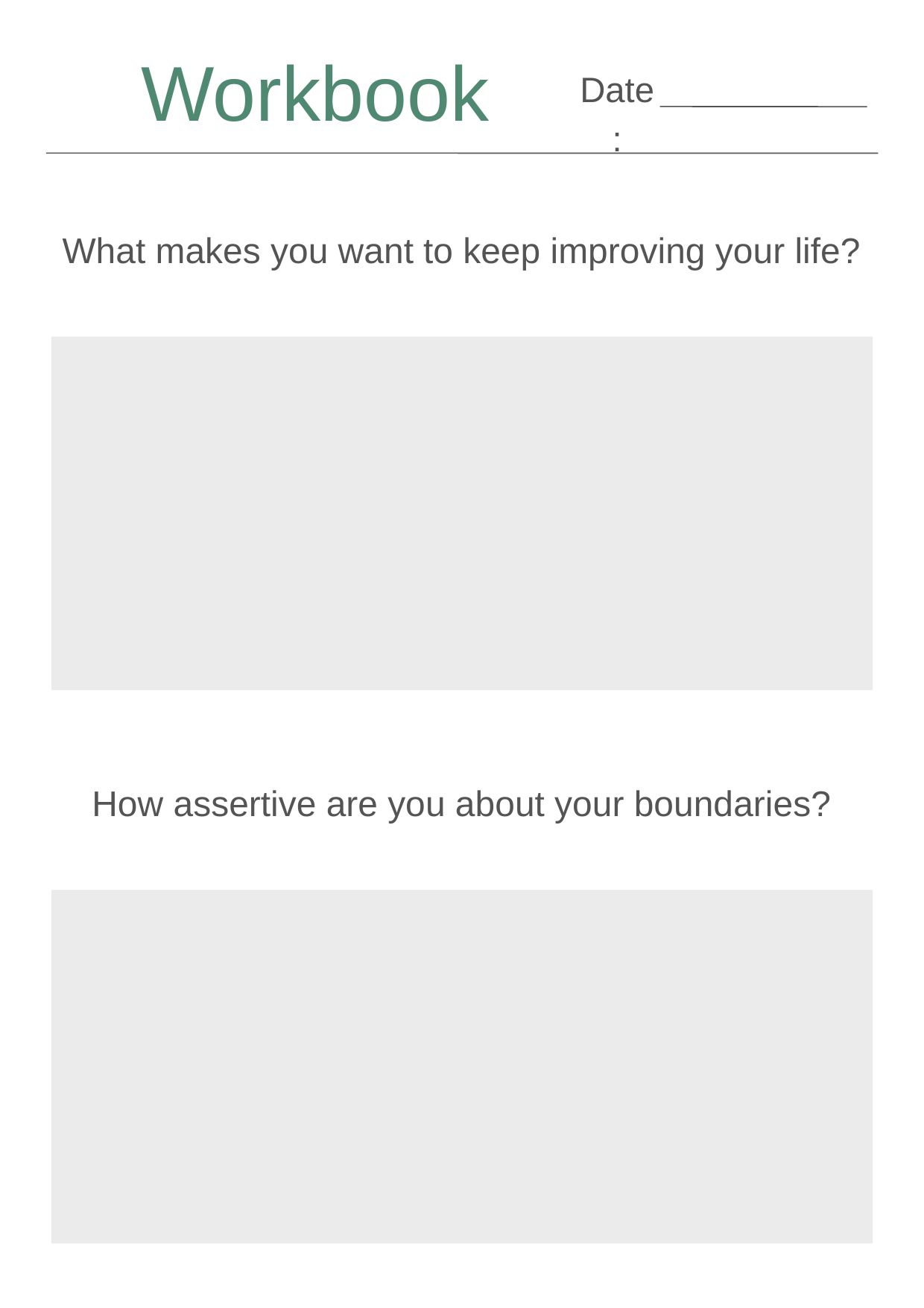

Workbook
Date:

What makes you want to keep improving your life?

How assertive are you about your boundaries?